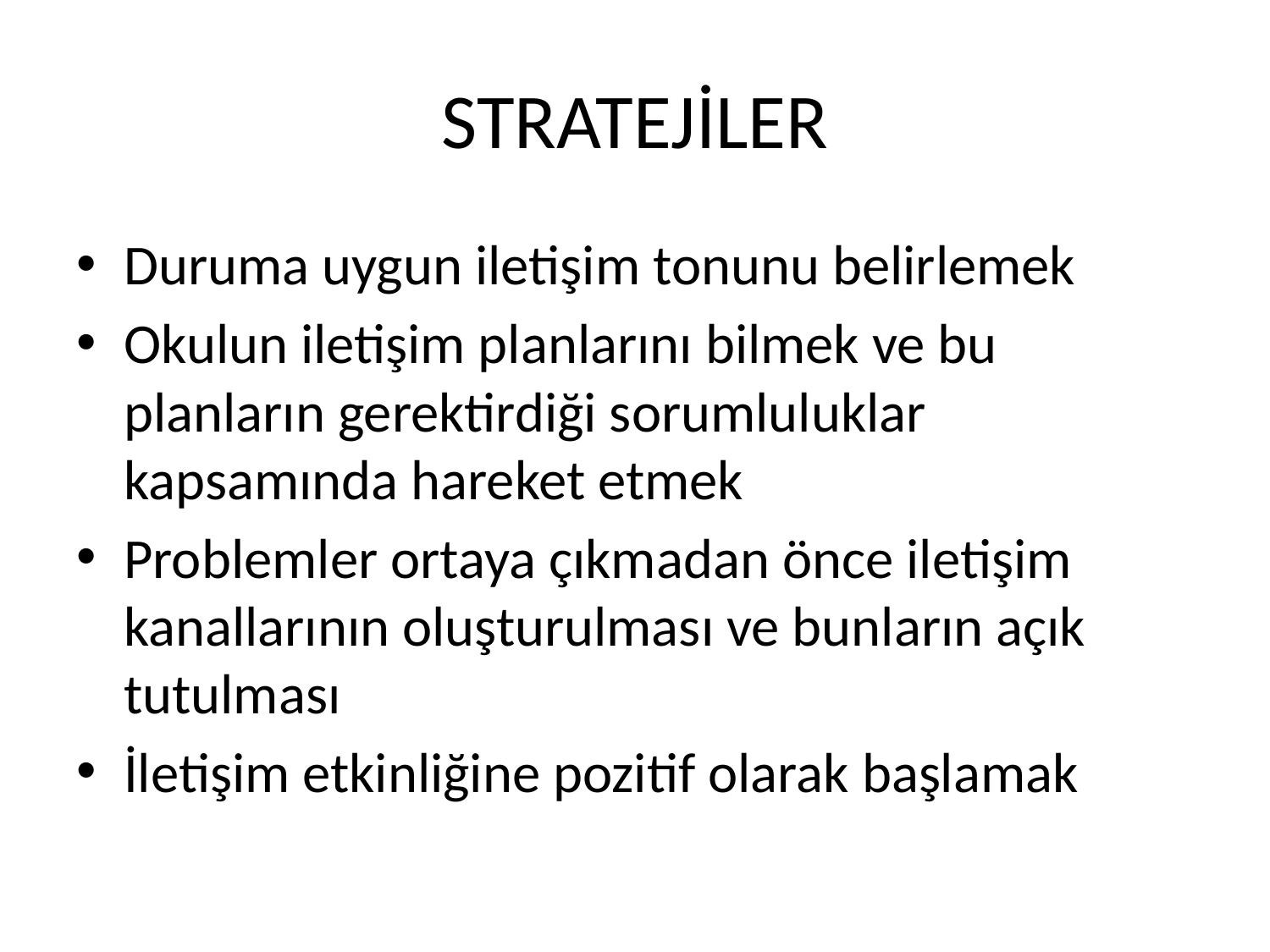

# STRATEJİLER
Duruma uygun iletişim tonunu belirlemek
Okulun iletişim planlarını bilmek ve bu planların gerektirdiği sorumluluklar kapsamında hareket etmek
Problemler ortaya çıkmadan önce iletişim kanallarının oluşturulması ve bunların açık tutulması
İletişim etkinliğine pozitif olarak başlamak